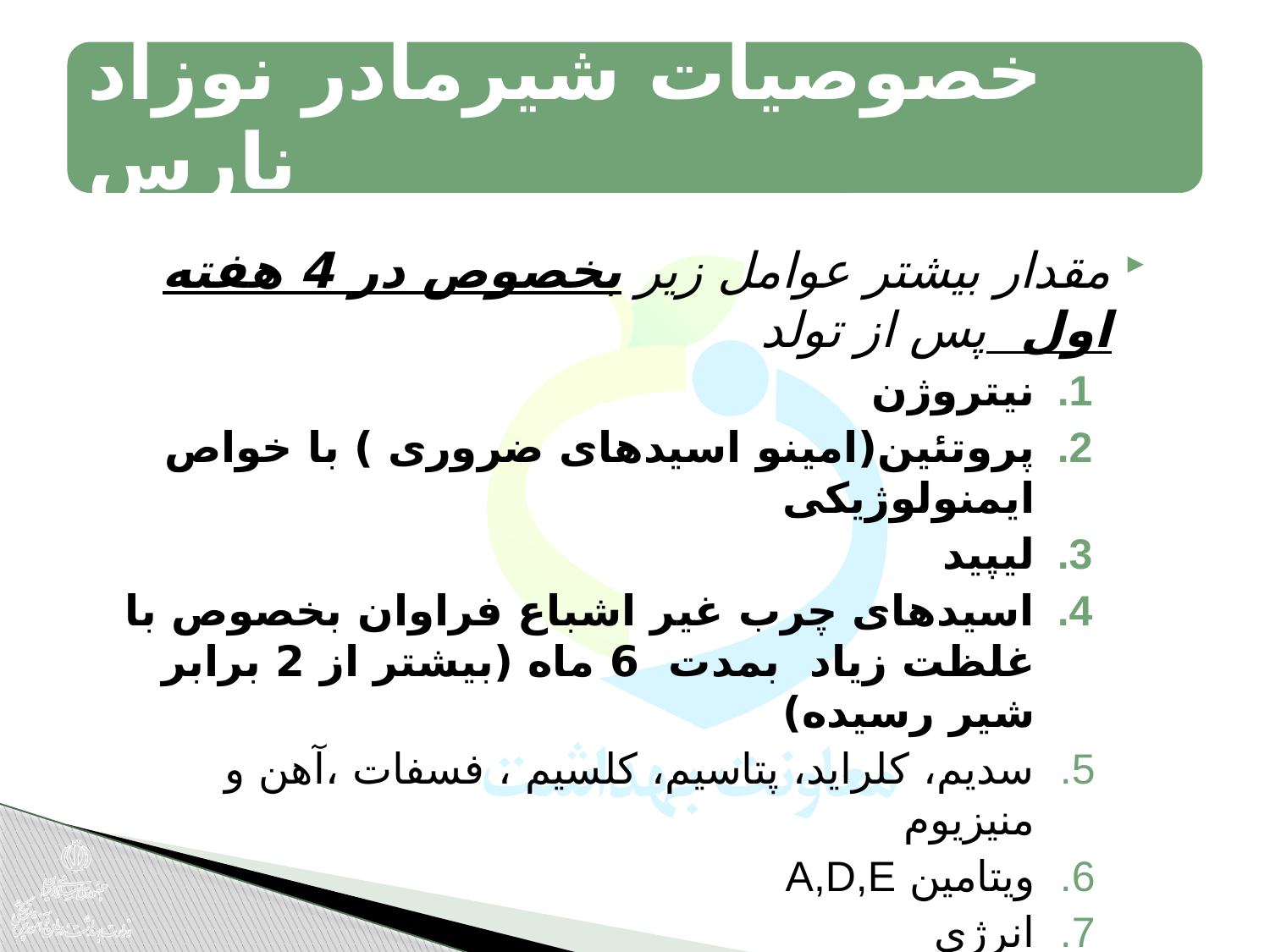

خصوصیات شیرمادر نوزاد نارس
مقدار بیشتر عوامل زیر بخصوص در 4 هفته اول  پس از تولد
نیتروژن
پروتئين(امینو اسیدهای ضروری ) با خواص ایمنولوژیکی
ليپید
اسیدهای چرب غیر اشباع فراوان بخصوص با غلظت زیاد  بمدت  6 ماه (بیشتر از 2 برابر شیر رسیده)
سدیم، کلراید، پتاسیم، کلسیم ، فسفات ،آهن و منیزیوم
ویتامین A,D,E
انرژی
بعلاوه ایمنوگلوبولین  و لیزوزیم  و لاکتوفرین و مقدار زیادی گلبول سفید در کلستروم شیرمادر نوزاد نارس